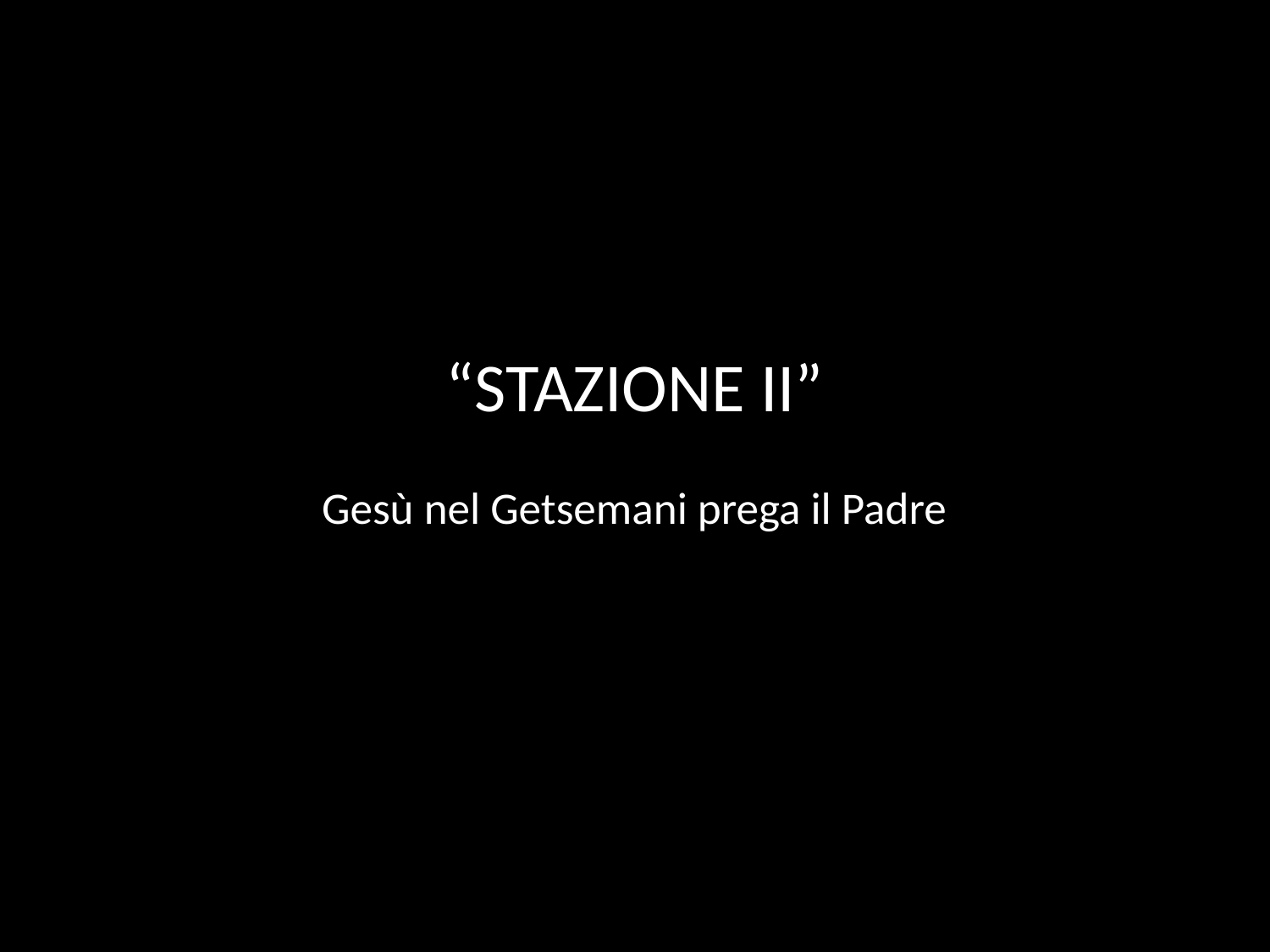

# “STAZIONE II” Gesù nel Getsemani prega il Padre